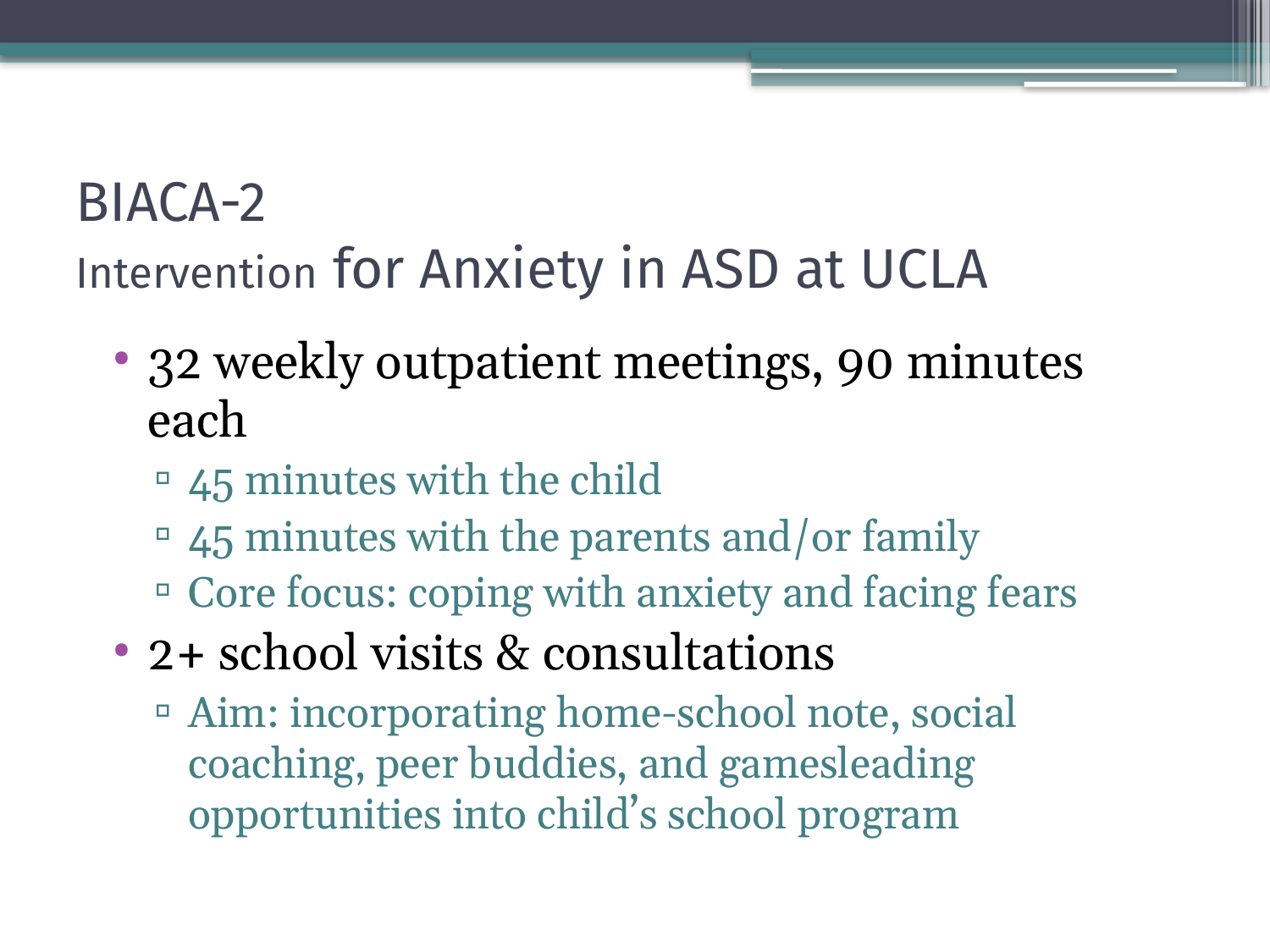

# BIACA-2 Intervention for Anxiety in ASD at UCLA
32 weekly outpatient meetings, 90 minutes each
45 minutes with the child
45 minutes with the parents and/or family
Core focus: coping with anxiety and facing fears
2+ school visits & consultations
Aim: incorporating home-school note, social coaching, peer buddies, and gamesleading opportunities into child’s school program